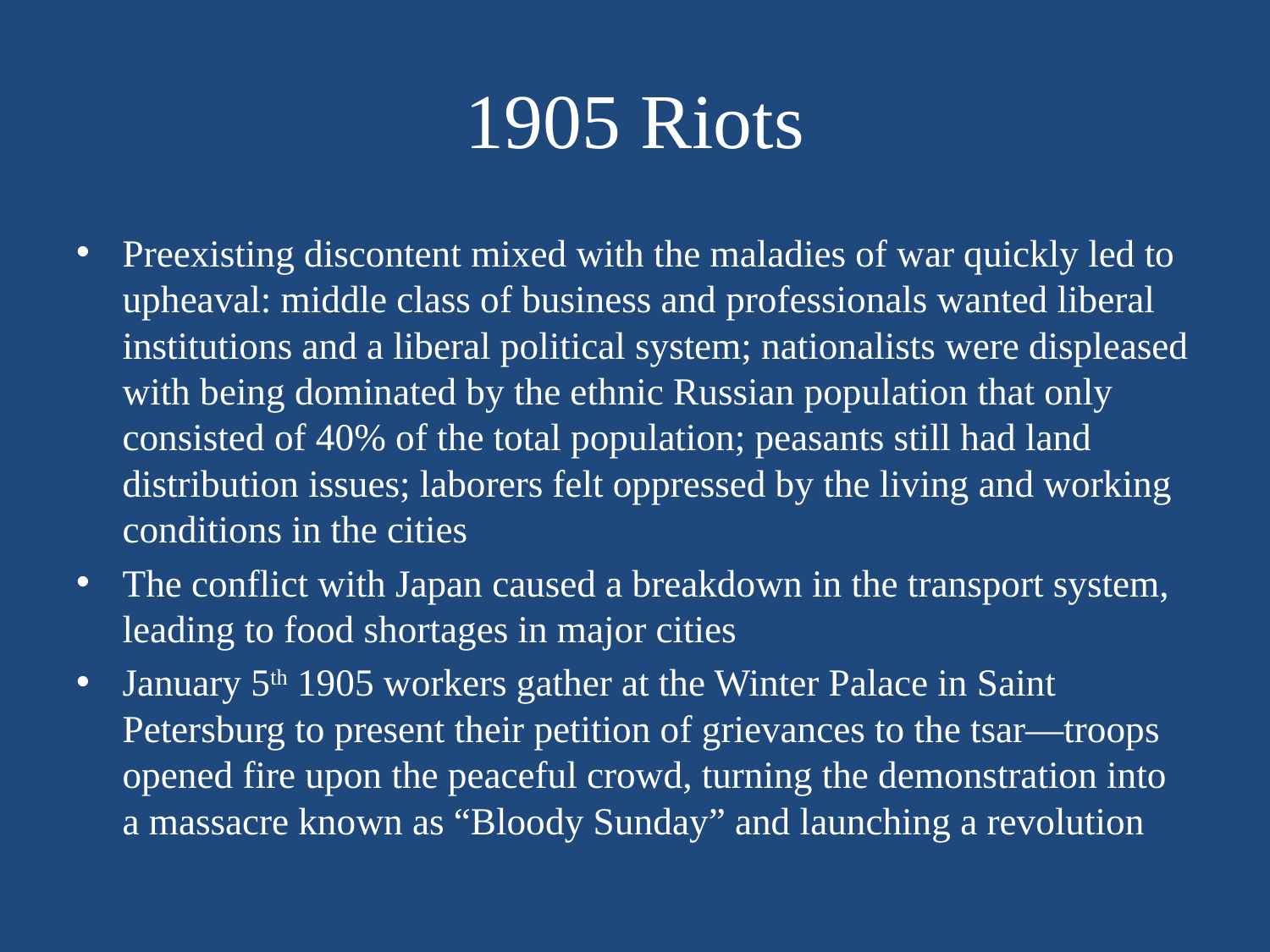

# 1905 Riots
Preexisting discontent mixed with the maladies of war quickly led to upheaval: middle class of business and professionals wanted liberal institutions and a liberal political system; nationalists were displeased with being dominated by the ethnic Russian population that only consisted of 40% of the total population; peasants still had land distribution issues; laborers felt oppressed by the living and working conditions in the cities
The conflict with Japan caused a breakdown in the transport system, leading to food shortages in major cities
January 5th 1905 workers gather at the Winter Palace in Saint Petersburg to present their petition of grievances to the tsar—troops opened fire upon the peaceful crowd, turning the demonstration into a massacre known as “Bloody Sunday” and launching a revolution